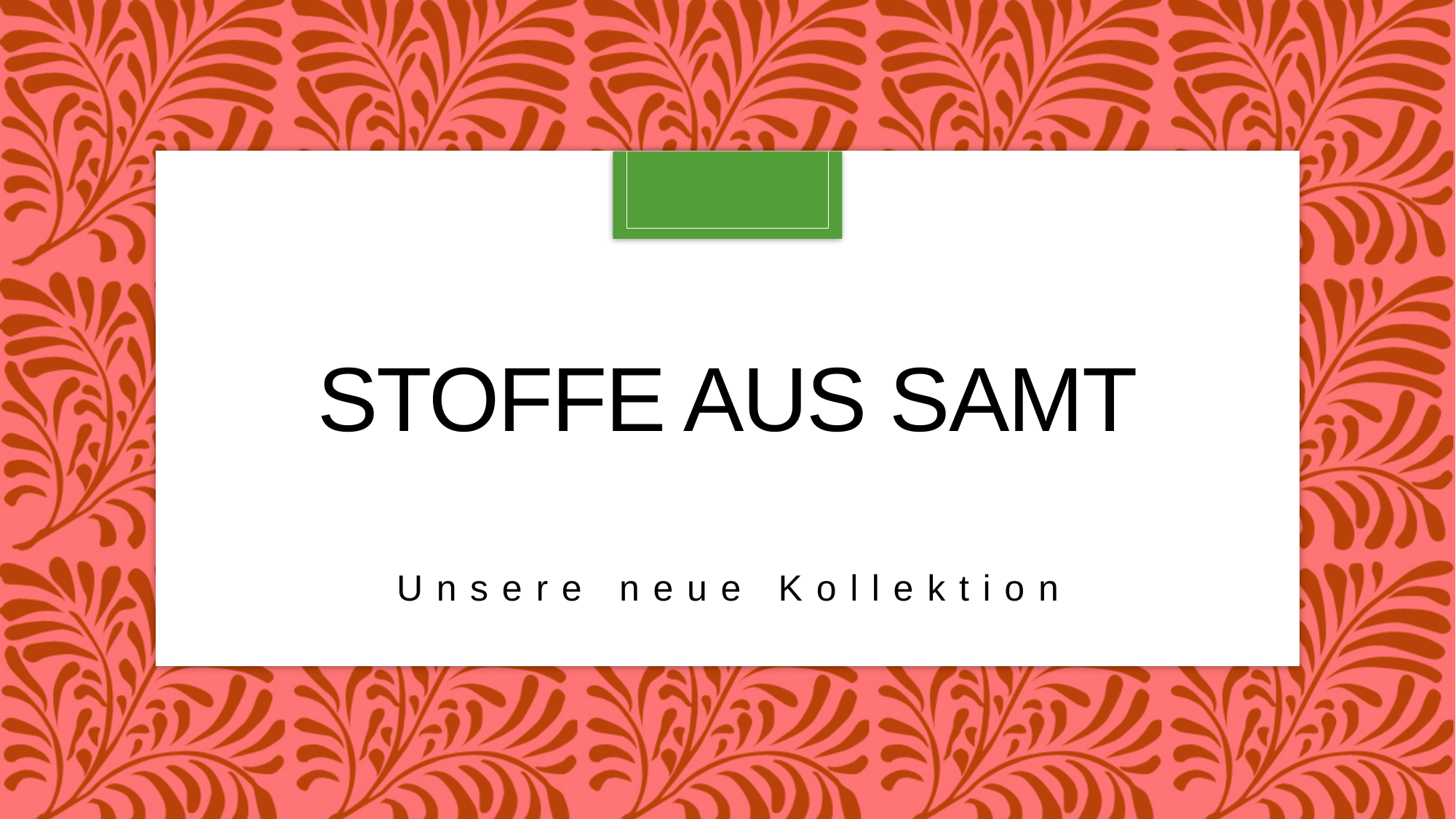

# Stoffe aus Samt
Unsere neue Kollektion